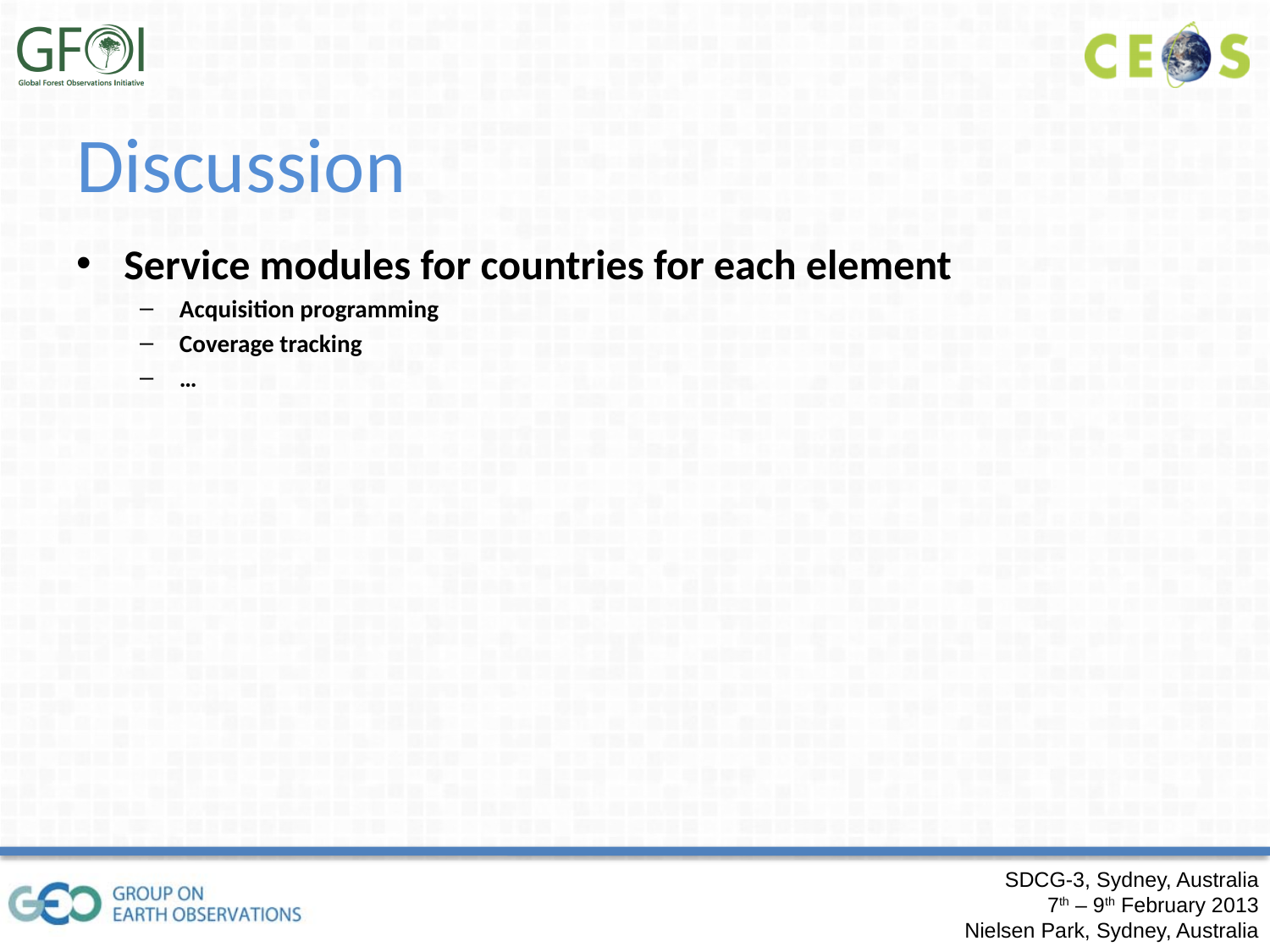

# Discussion
Service modules for countries for each element
Acquisition programming
Coverage tracking
…